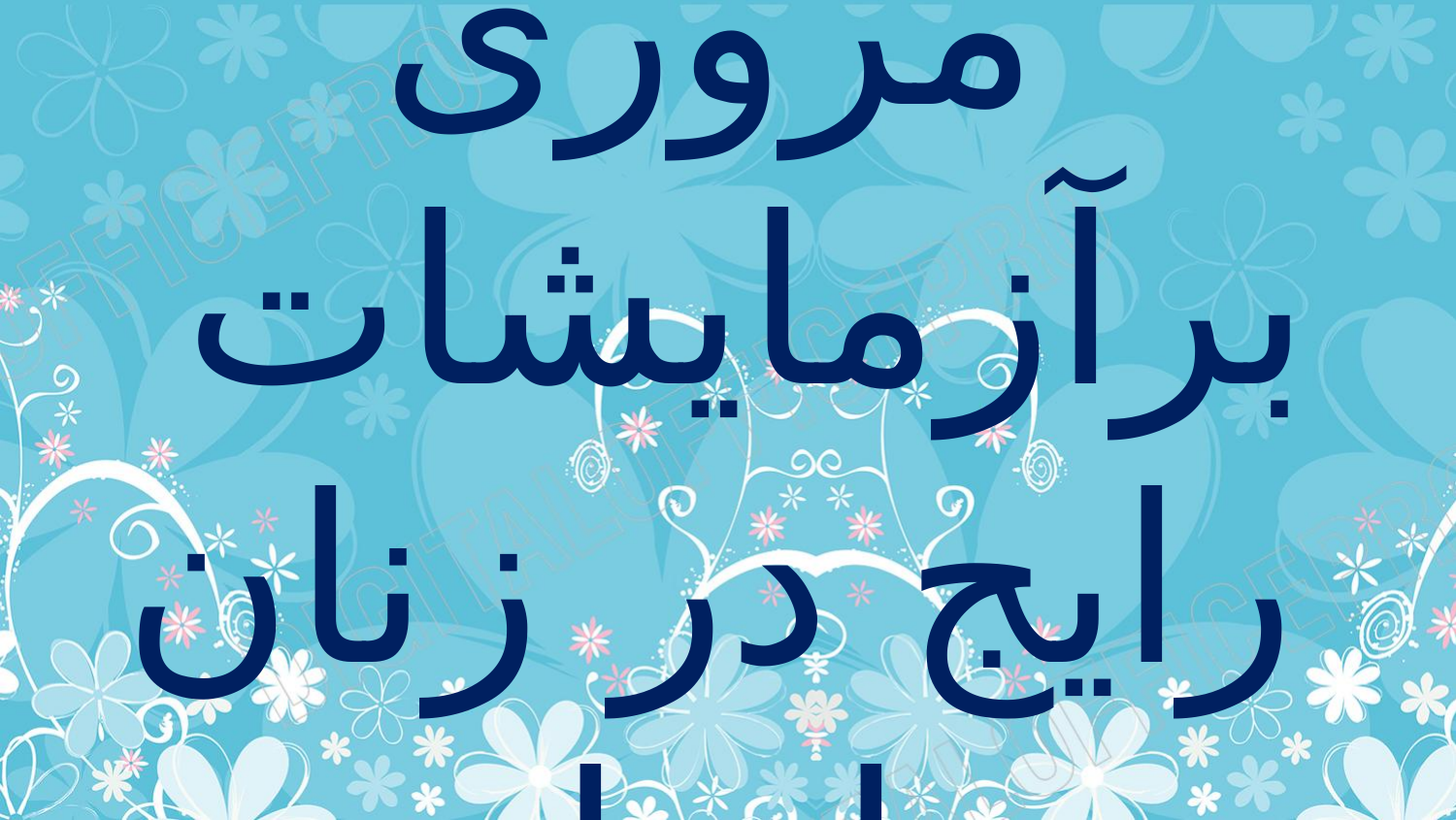

# مروری برآزمایشات رایج در زنان باردار